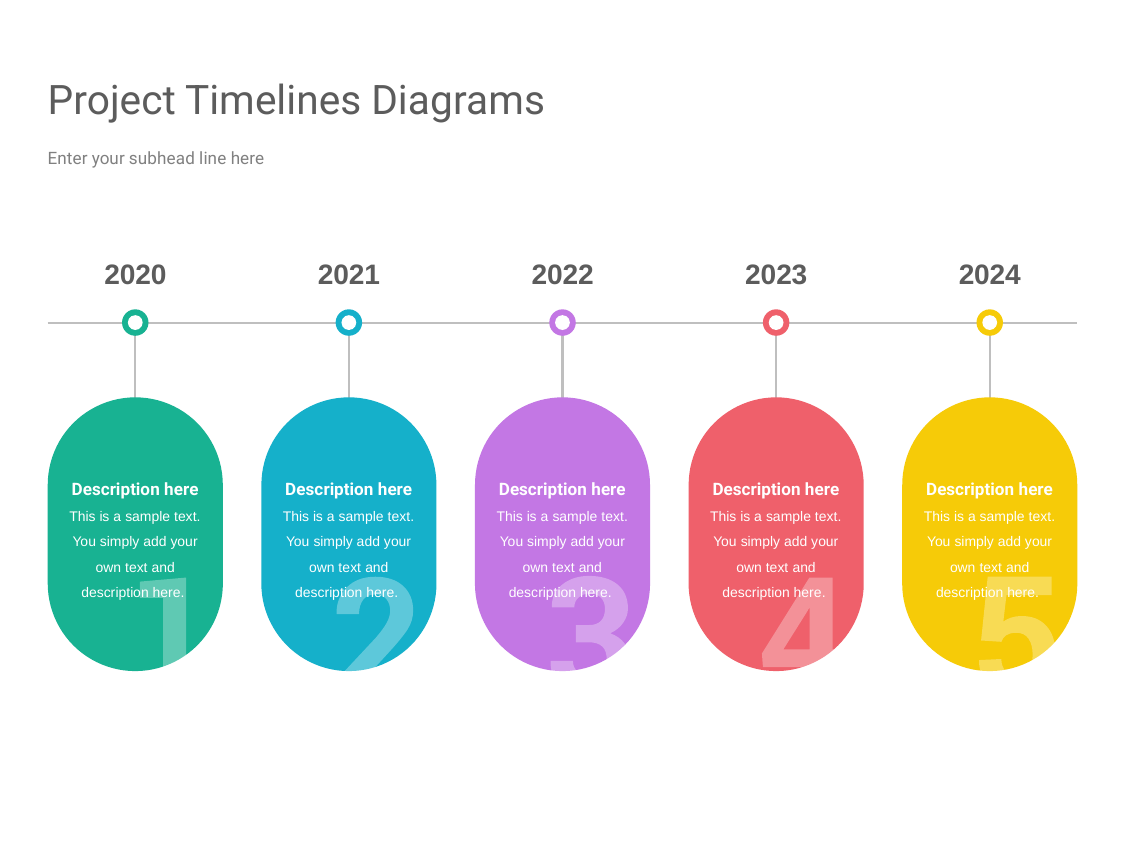

# Project Timelines Diagrams
Enter your subhead line here
2020
2021
2022
2023
2024

Description here
This is a sample text. You simply add your own text and description here.
Description here
This is a sample text. You simply add your own text and description here.
Description here
This is a sample text. You simply add your own text and description here.
Description here
This is a sample text. You simply add your own text and description here.
Description here
This is a sample text. You simply add your own text and description here.